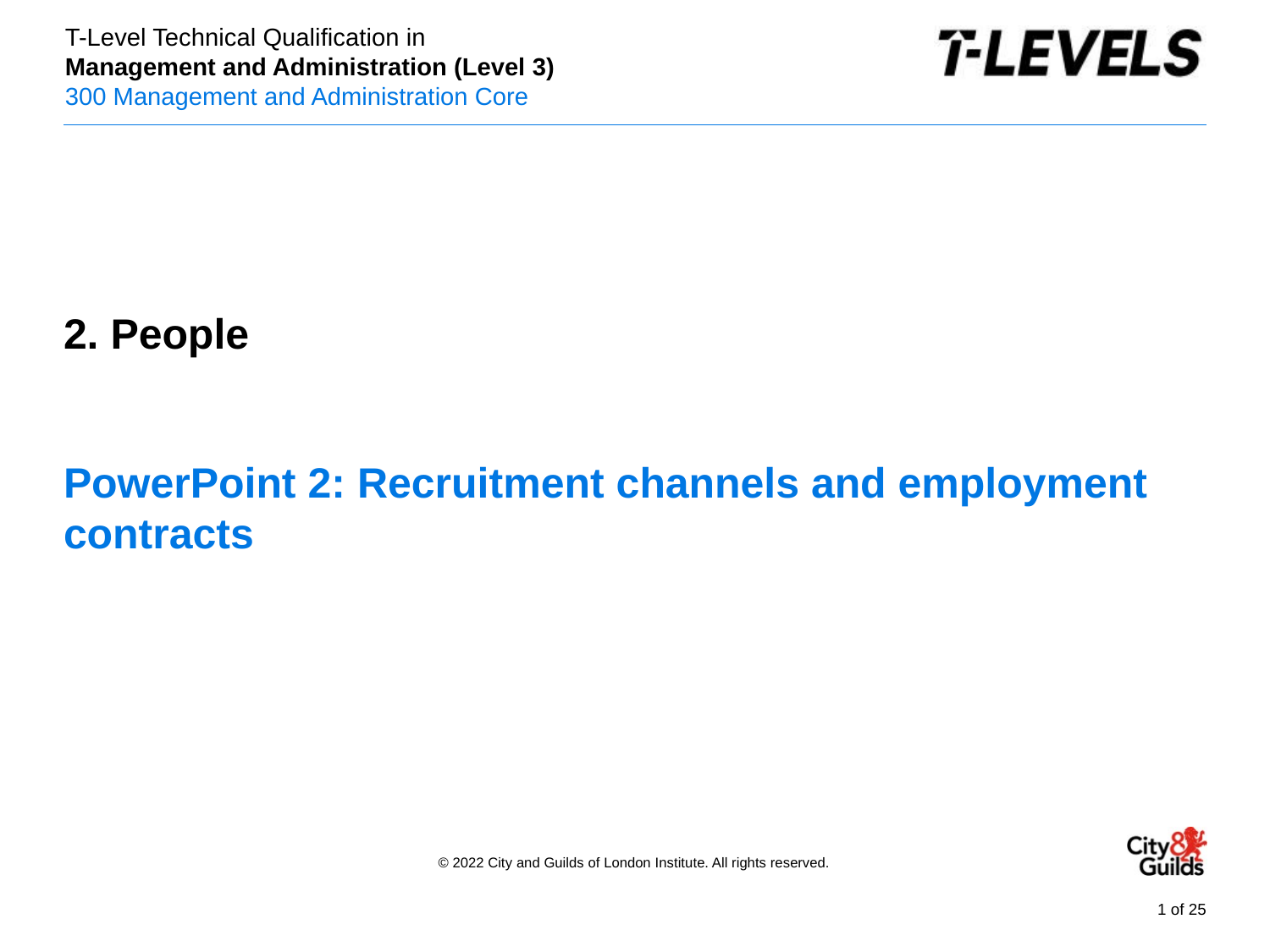

PowerPoint presentation
2. People
# PowerPoint 2: Recruitment channels and employment contracts